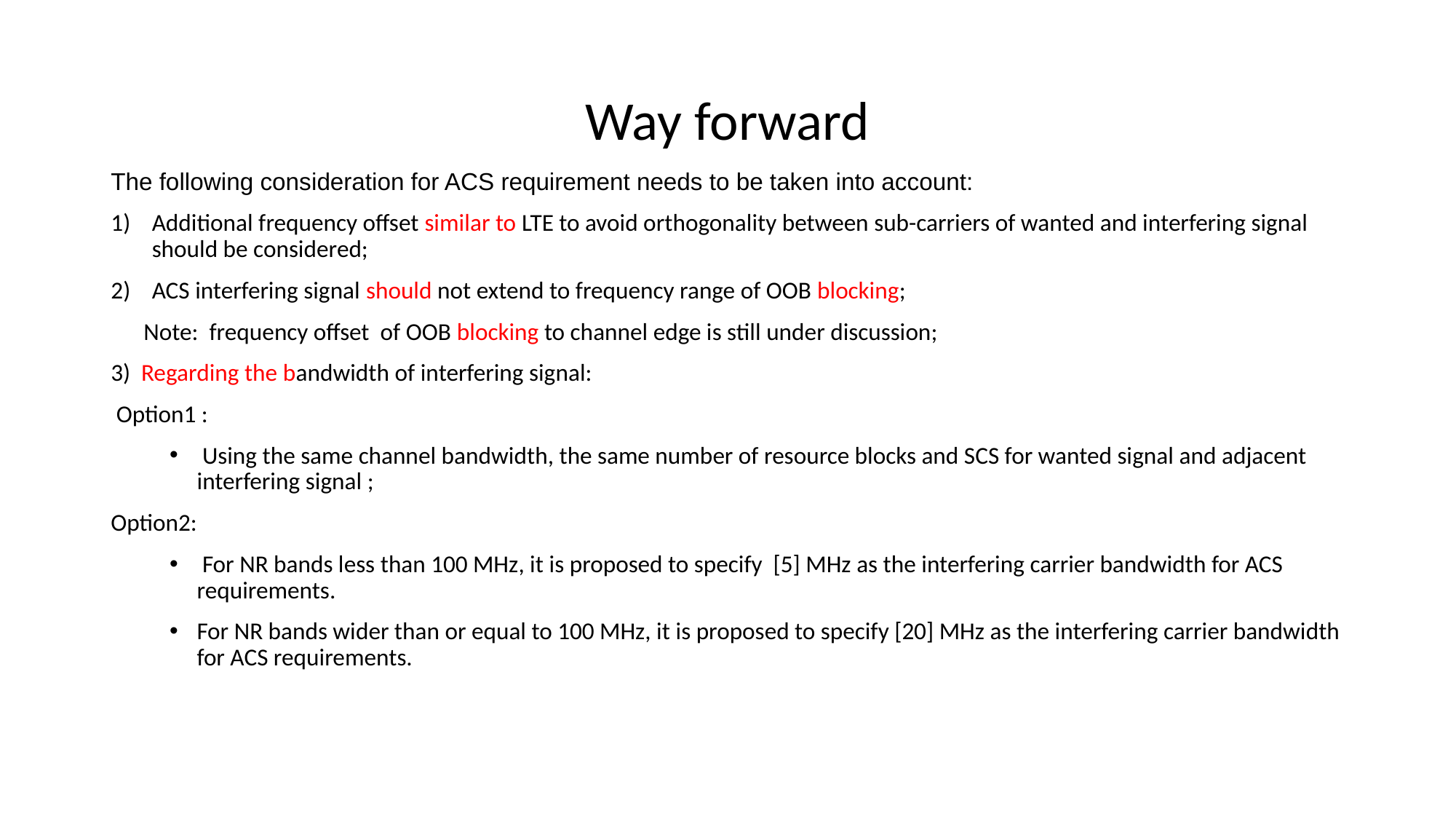

# Way forward
The following consideration for ACS requirement needs to be taken into account:
Additional frequency offset similar to LTE to avoid orthogonality between sub-carriers of wanted and interfering signal should be considered;
ACS interfering signal should not extend to frequency range of OOB blocking;
      Note:  frequency offset  of OOB blocking to channel edge is still under discussion;
3)  Regarding the bandwidth of interfering signal:
 Option1 :
 Using the same channel bandwidth, the same number of resource blocks and SCS for wanted signal and adjacent interfering signal ;
Option2:
 For NR bands less than 100 MHz, it is proposed to specify  [5] MHz as the interfering carrier bandwidth for ACS requirements.
For NR bands wider than or equal to 100 MHz, it is proposed to specify [20] MHz as the interfering carrier bandwidth for ACS requirements.